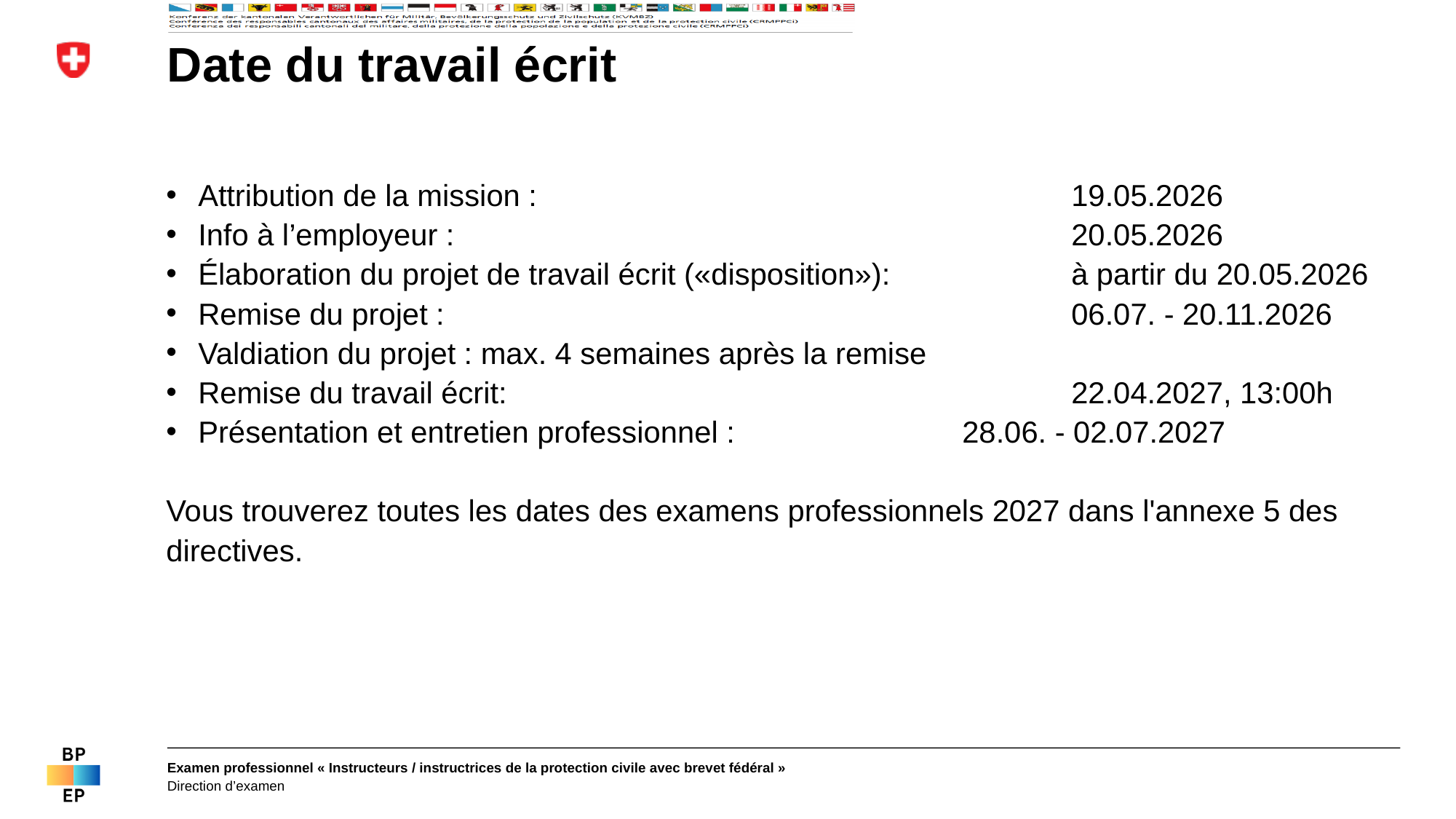

# Date du travail écrit
Attribution de la mission : 					19.05.2026
Info à l’employeur : 					20.05.2026
Élaboration du projet de travail écrit («disposition»): 		à partir du 20.05.2026
Remise du projet : 					06.07. - 20.11.2026
Valdiation du projet : max. 4 semaines après la remise
Remise du travail écrit: 					22.04.2027, 13:00h
Présentation et entretien professionnel :                        	28.06. - 02.07.2027

Vous trouverez toutes les dates des examens professionnels 2027 dans l'annexe 5 des directives.

Examen professionnel « Instructeurs / instructrices de la protection civile avec brevet fédéral »
Direction d’examen